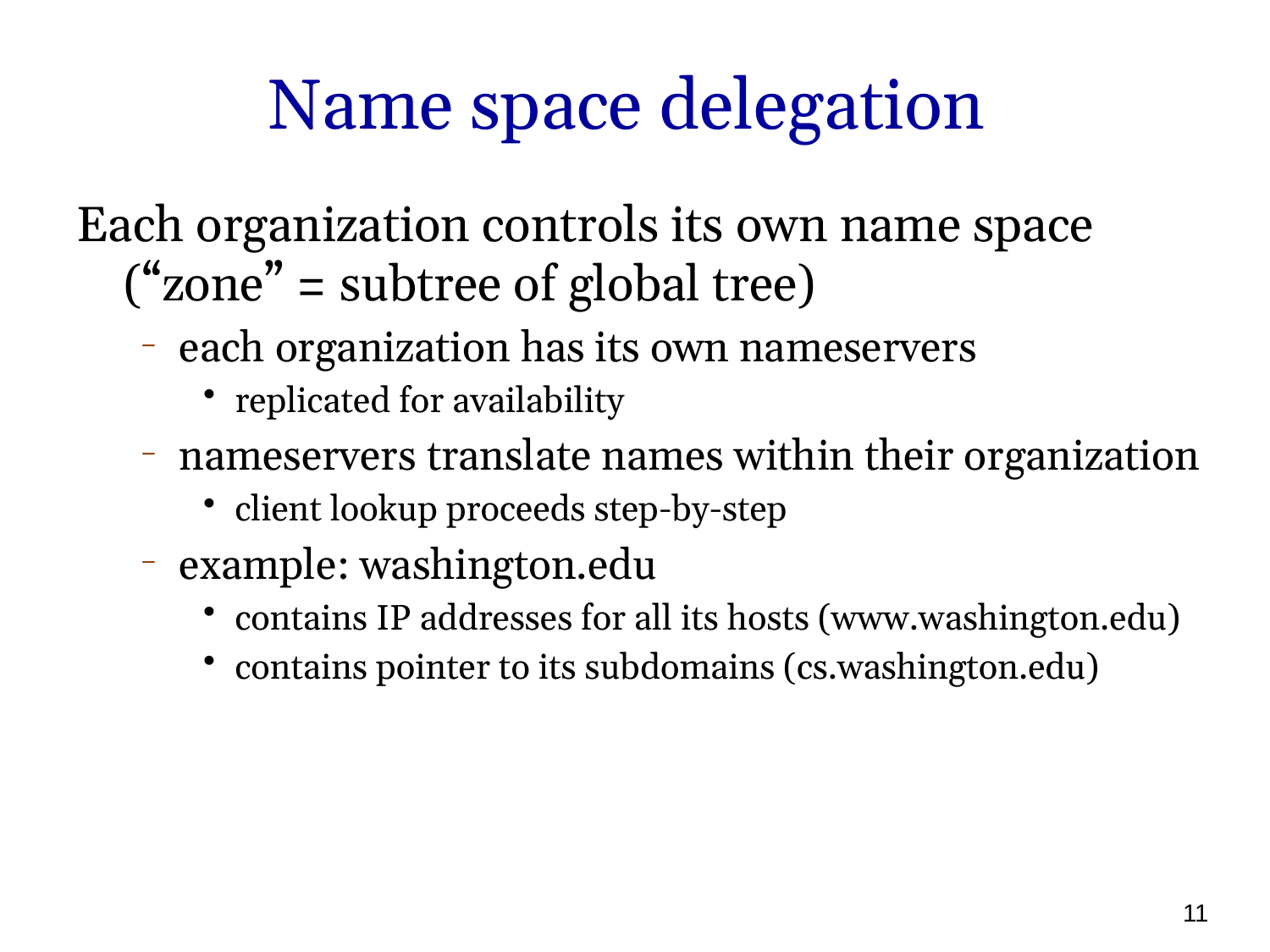

# Name space delegation
Each organization controls its own name space (“zone” = subtree of global tree)
each organization has its own nameservers
replicated for availability
nameservers translate names within their organization
client lookup proceeds step-by-step
example: washington.edu
contains IP addresses for all its hosts (www.washington.edu)
contains pointer to its subdomains (cs.washington.edu)
11